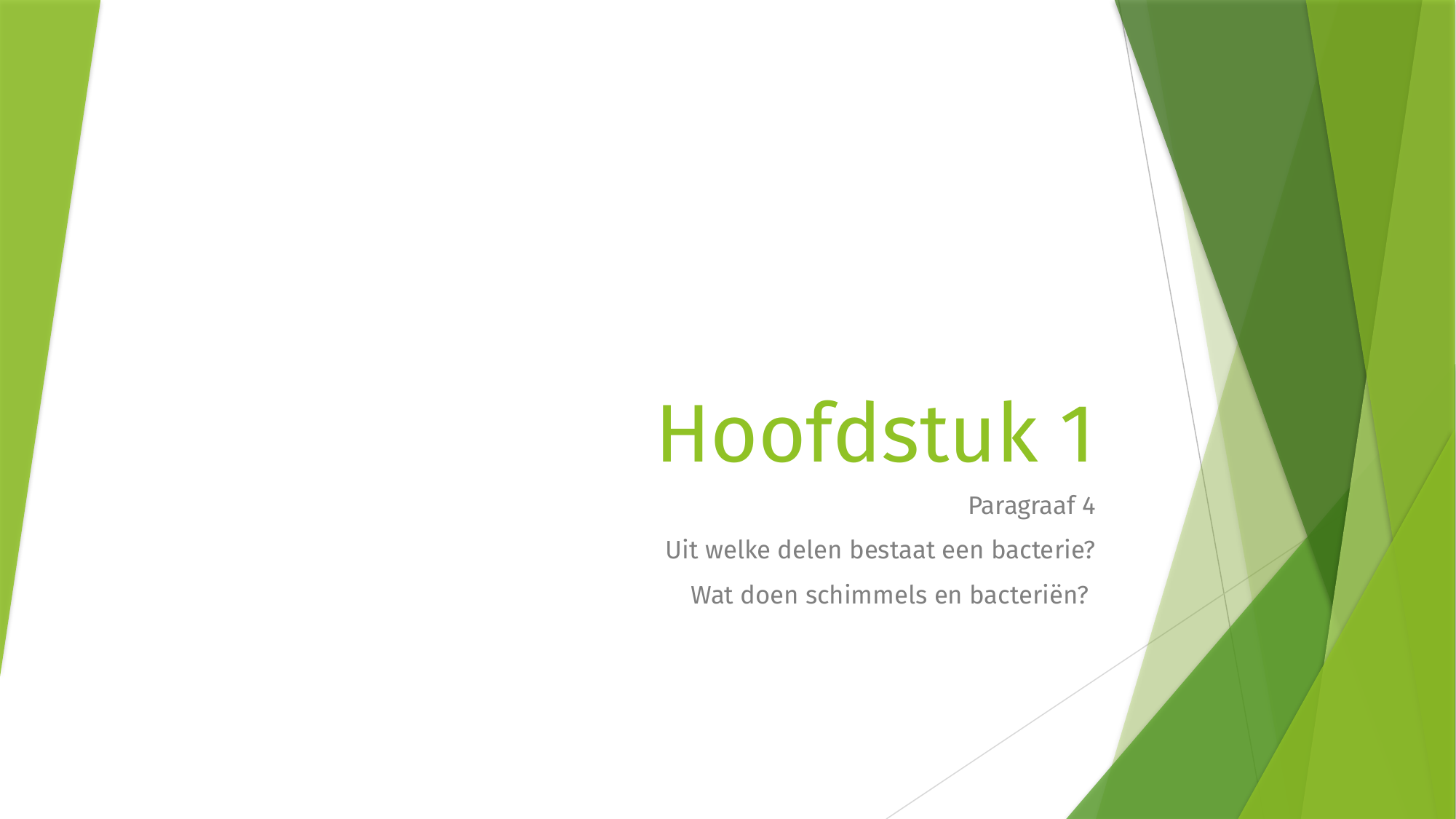

# Hoofdstuk 1
Paragraaf 4
Uit welke delen bestaat een bacterie?
Wat doen schimmels en bacteriën?